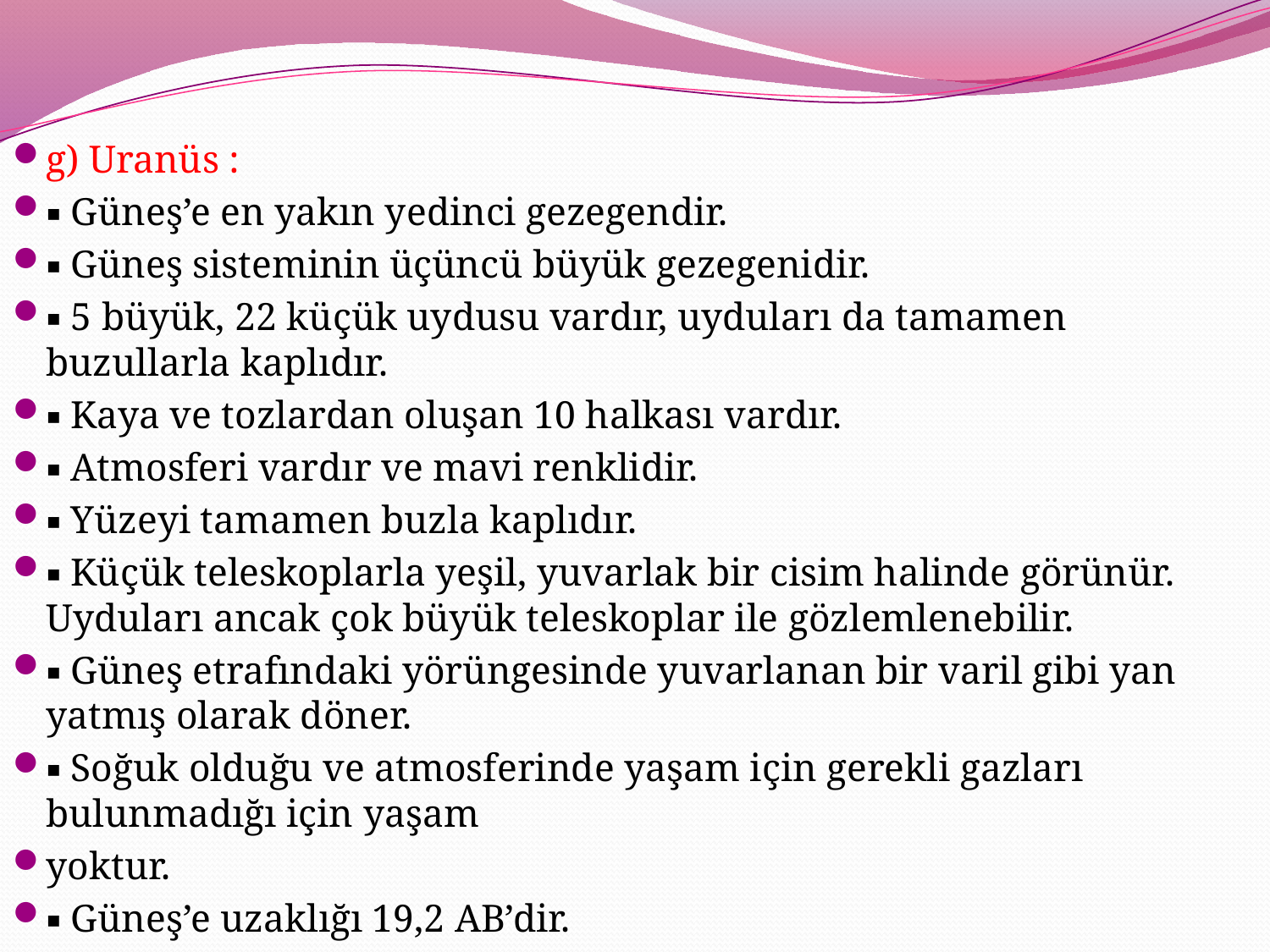

g) Uranüs :
▪ Güneş’e en yakın yedinci gezegendir.
▪ Güneş sisteminin üçüncü büyük gezegenidir.
▪ 5 büyük, 22 küçük uydusu vardır, uyduları da tamamen buzullarla kaplıdır.
▪ Kaya ve tozlardan oluşan 10 halkası vardır.
▪ Atmosferi vardır ve mavi renklidir.
▪ Yüzeyi tamamen buzla kaplıdır.
▪ Küçük teleskoplarla yeşil, yuvarlak bir cisim halinde görünür. Uyduları ancak çok büyük teleskoplar ile gözlemlenebilir.
▪ Güneş etrafındaki yörüngesinde yuvarlanan bir varil gibi yan yatmış olarak döner.
▪ Soğuk olduğu ve atmosferinde yaşam için gerekli gazları bulunmadığı için yaşam
yoktur.
▪ Güneş’e uzaklığı 19,2 AB’dir.